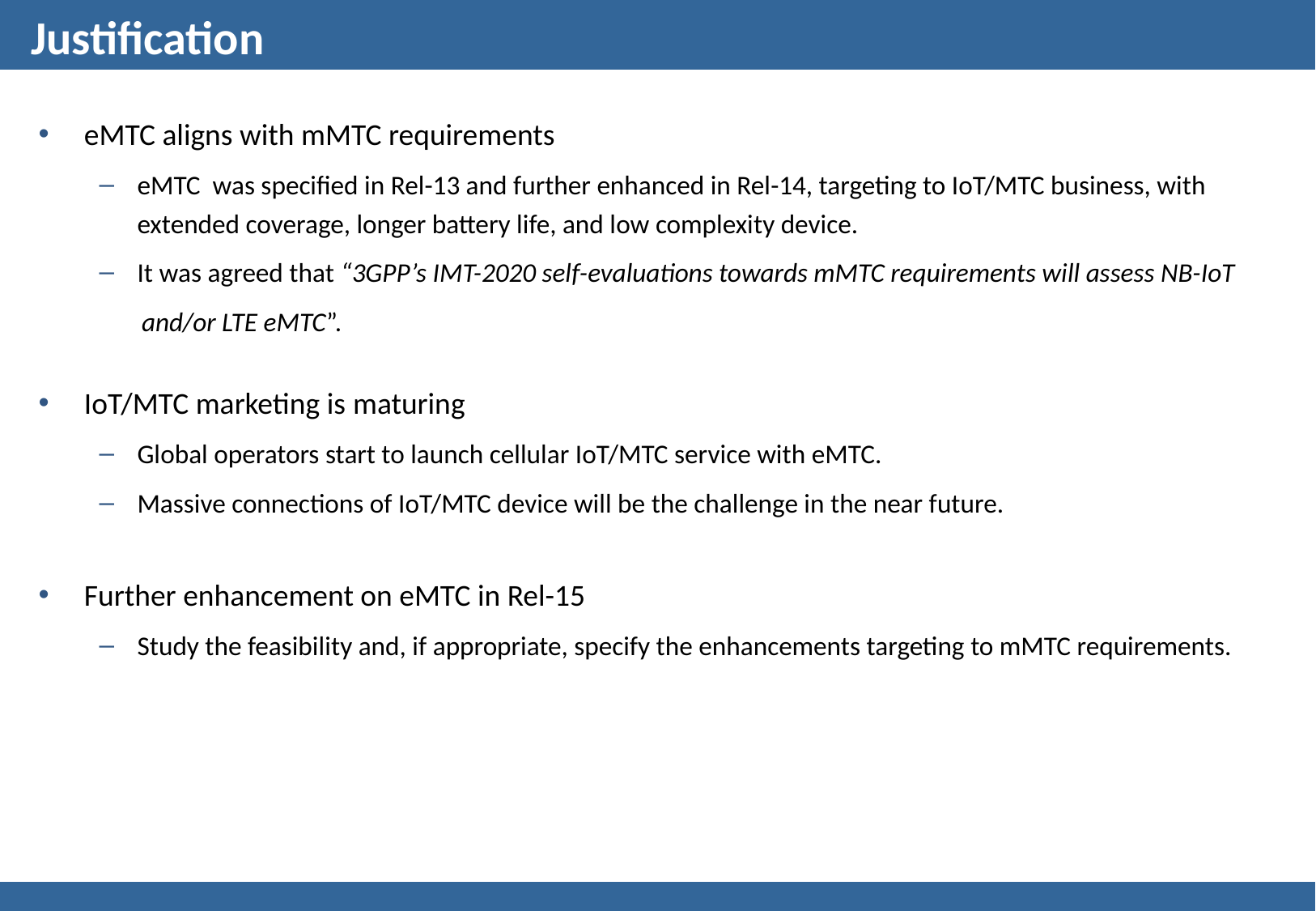

# Justification
eMTC aligns with mMTC requirements
eMTC  was specified in Rel-13 and further enhanced in Rel-14, targeting to IoT/MTC business, with      extended coverage, longer battery life, and low complexity device.
It was agreed that “3GPP’s IMT-2020 self-evaluations towards mMTC requirements will assess NB-IoT
       and/or LTE eMTC”.

IoT/MTC marketing is maturing
Global operators start to launch cellular IoT/MTC service with eMTC.
Massive connections of IoT/MTC device will be the challenge in the near future.

Further enhancement on eMTC in Rel-15
Study the feasibility and, if appropriate, specify the enhancements targeting to mMTC requirements.